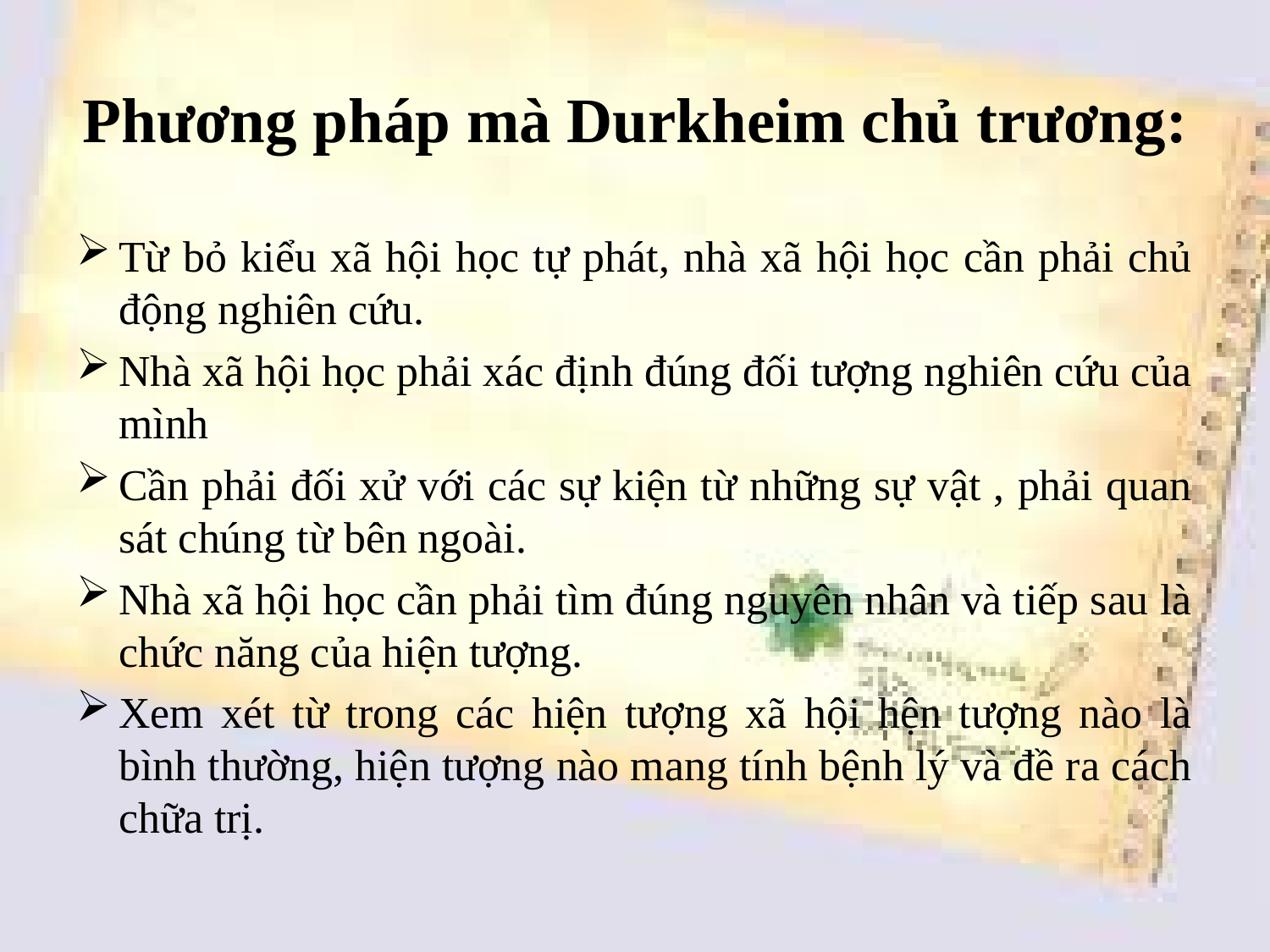

# Phương pháp mà Durkheim chủ trương:
Từ bỏ kiểu xã hội học tự phát, nhà xã hội học cần phải chủ động nghiên cứu.
Nhà xã hội học phải xác định đúng đối tượng nghiên cứu của mình
Cần phải đối xử với các sự kiện từ những sự vật , phải quan sát chúng từ bên ngoài.
Nhà xã hội học cần phải tìm đúng nguyên nhân và tiếp sau là chức năng của hiện tượng.
Xem xét từ trong các hiện tượng xã hội hện tượng nào là bình thường, hiện tượng nào mang tính bệnh lý và đề ra cách chữa trị.